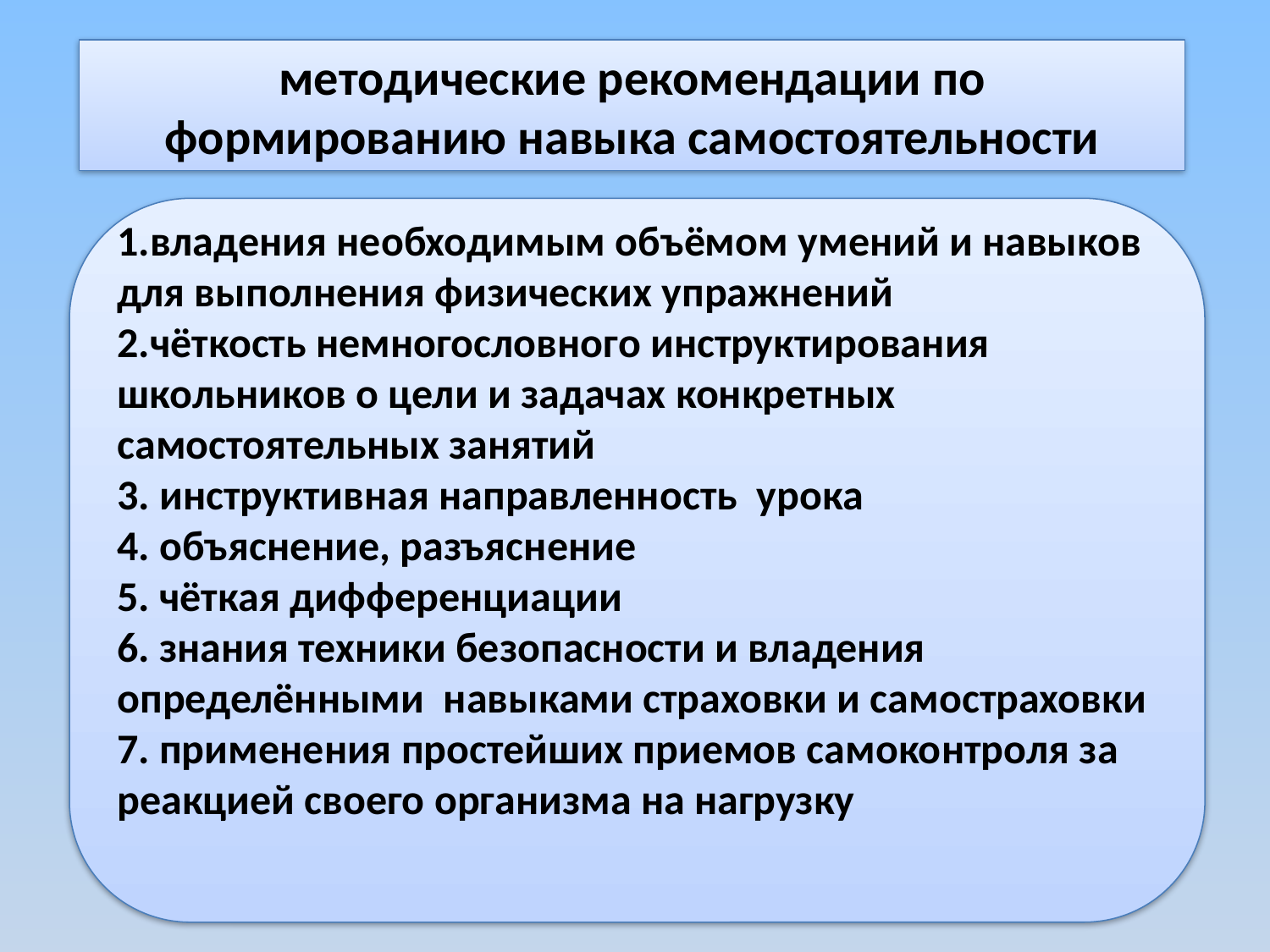

методические рекомендации по
формированию навыка самостоятельности
1.владения необходимым объёмом умений и навыков для выполнения физических упражнений
2.чёткость немногословного инструктирования школьников о цели и задачах конкретных самостоятельных занятий
3. инструктивная направленность  урока
4. объяснение, разъяснение
5. чёткая дифференциации
6. знания техники безопасности и владения определёнными  навыками страховки и самостраховки
7. применения простейших приемов самоконтроля за реакцией своего организма на нагрузку